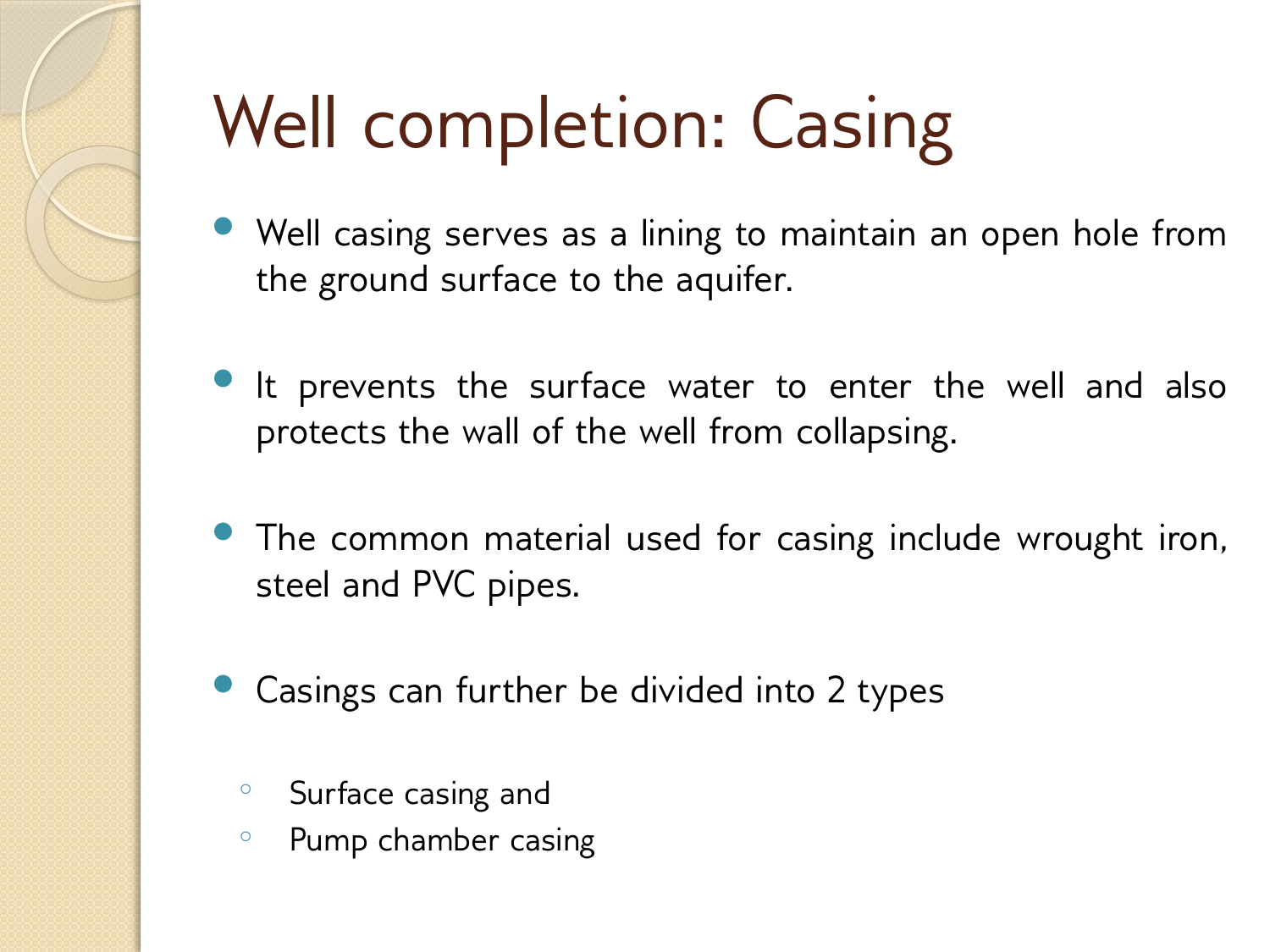

# Well completion: Casing
Well casing serves as a lining to maintain an open hole from the ground surface to the aquifer.

It prevents the surface water to enter the well and also protects the wall of the well from collapsing.

The common material used for casing include wrought iron, steel and PVC pipes.

Casings can further be divided into 2 types

Surface casing and
Pump chamber casing